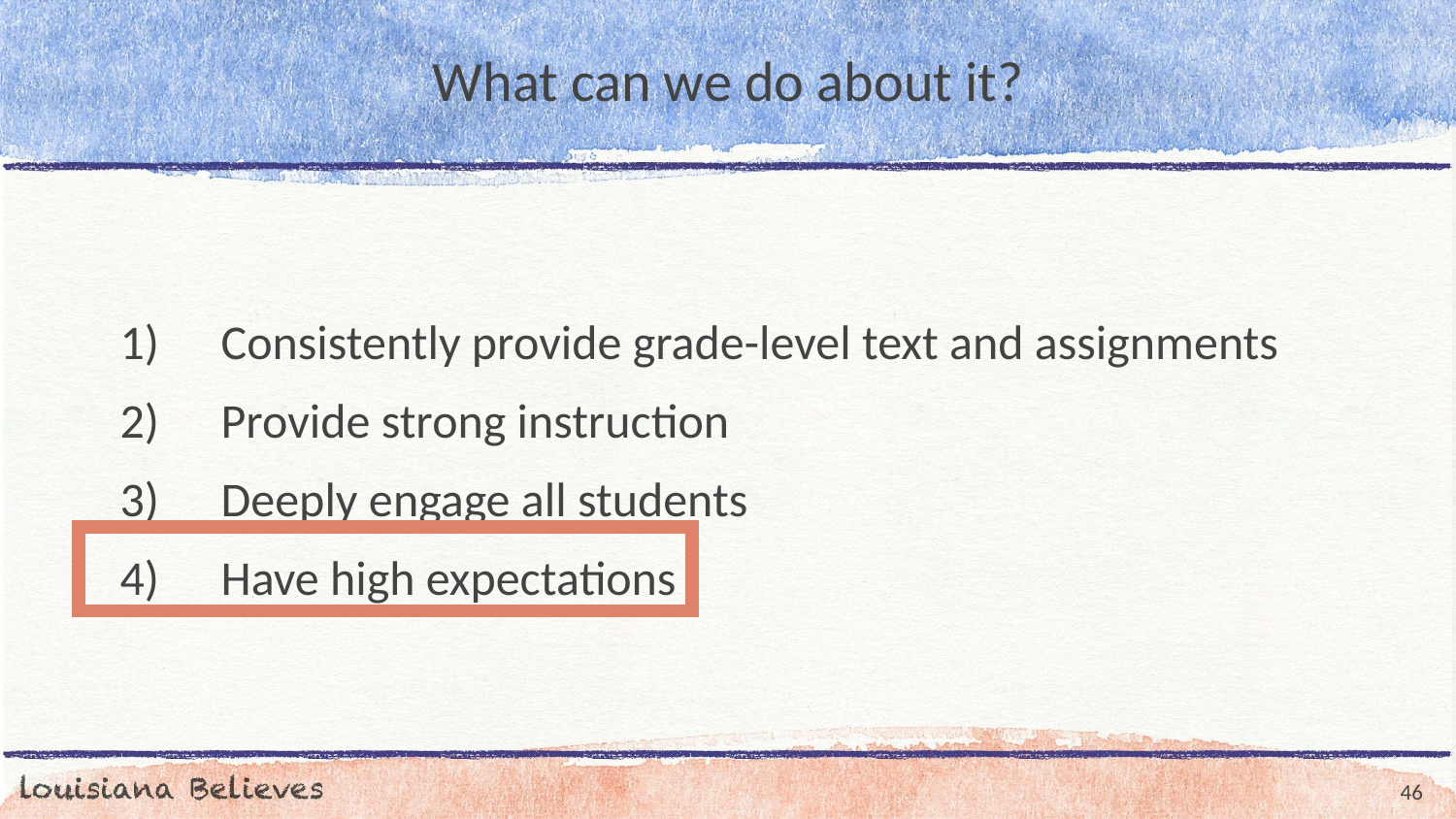

# What can we do about it?
Consistently provide grade-level text and assignments
Provide strong instruction
Deeply engage all students
Have high expectations